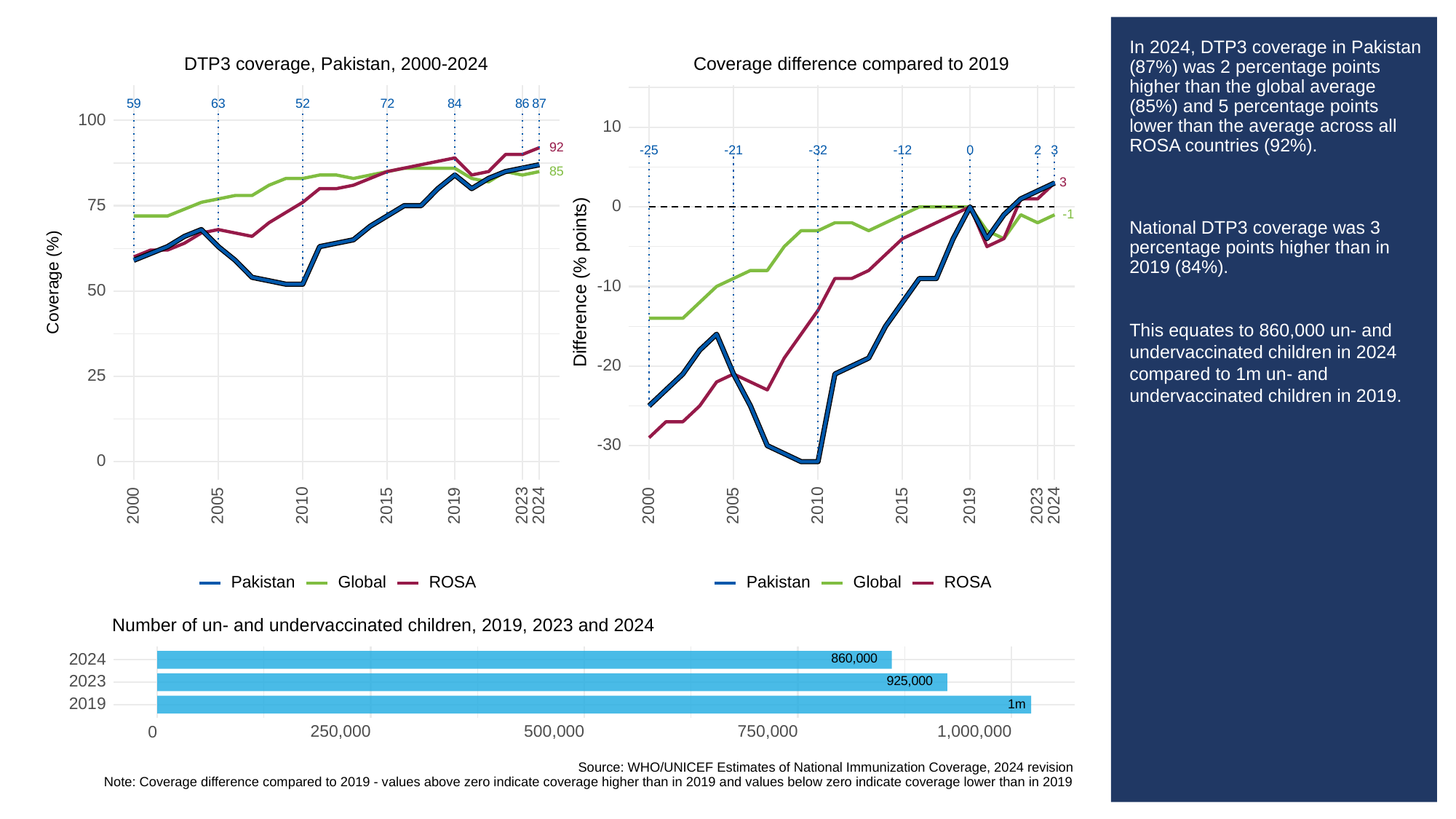

# In 2024, DTP3 coverage in Pakistan (87%) was 2 percentage points higher than the global average (85%) and 5 percentage points lower than the average across all ROSA countries (92%).

National DTP3 coverage was 3 percentage points higher than in 2019 (84%).

This equates to 860,000 un- and undervaccinated children in 2024 compared to 1m un- and undervaccinated children in 2019.

Coverage difference compared to 2019
DTP3 coverage, Pakistan, 2000-2024

63
59
52
84
86
87
72

100

10

92
-32
3
-25
0
-21
-12
2

85

3

75
0

-1

Difference (% points)
Coverage (%)
-10
50

-20

25

-30

0

2023
2023
2000
2005
2010
2015
2019
2024
2000
2005
2010
2015
2019
2024
ROSA
ROSA
Global
Global
Pakistan
Pakistan

Number of un- and undervaccinated children, 2019, 2023 and 2024

860,000
2024

925,000
2023

2019
1m

250,000
500,000
750,000
1,000,000
0
Source: WHO/UNICEF Estimates of National Immunization Coverage, 2024 revision
Note: Coverage difference compared to 2019 - values above zero indicate coverage higher than in 2019 and values below zero indicate coverage lower than in 2019